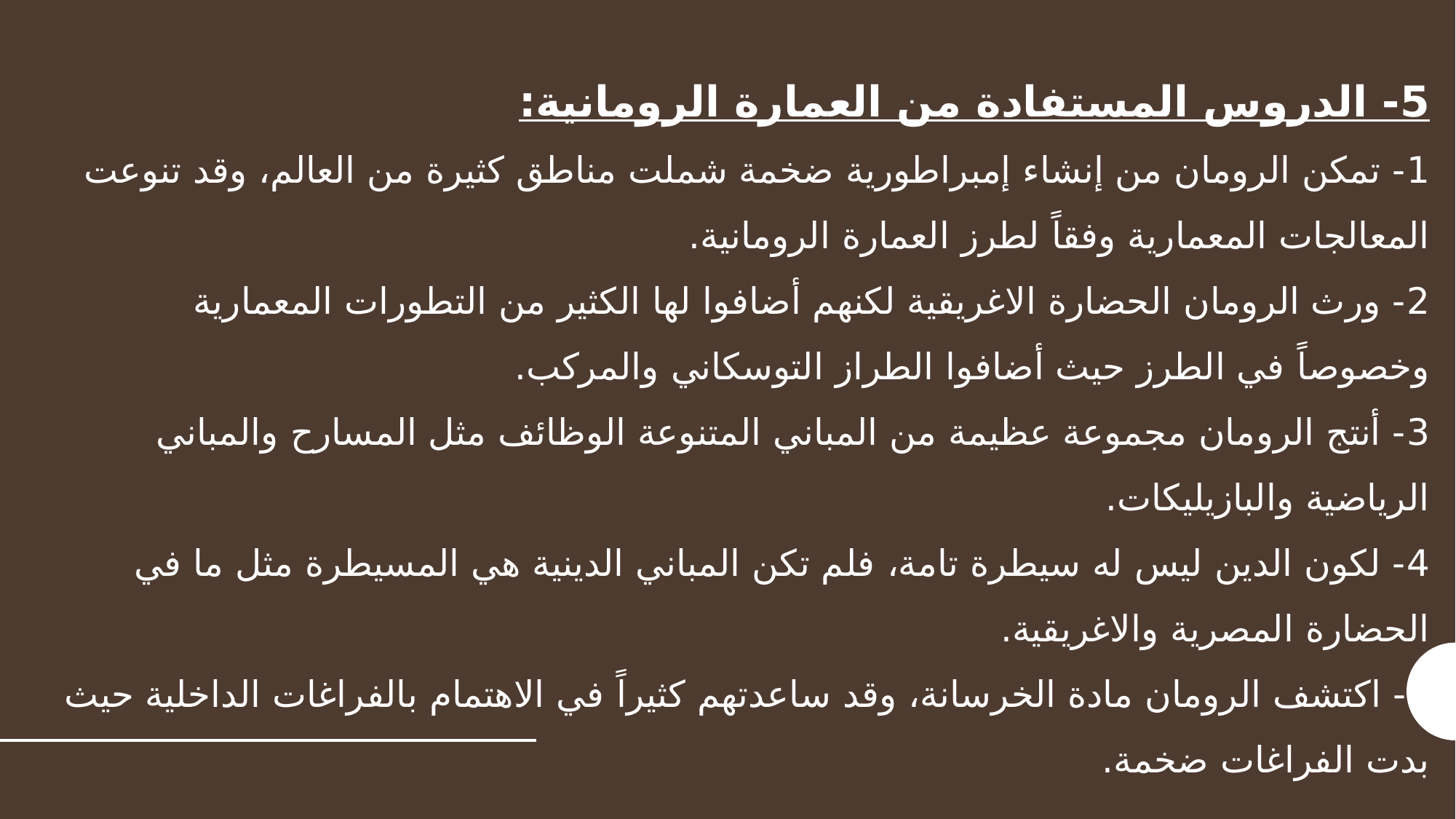

5- الدروس المستفادة من العمارة الرومانية:
1- تمكن الرومان من إنشاء إمبراطورية ضخمة شملت مناطق كثيرة من العالم، وقد تنوعت المعالجات المعمارية وفقاً لطرز العمارة الرومانية.
2- ورث الرومان الحضارة الاغريقية لكنهم أضافوا لها الكثير من التطورات المعمارية وخصوصاً في الطرز حيث أضافوا الطراز التوسكاني والمركب.
3- أنتج الرومان مجموعة عظيمة من المباني المتنوعة الوظائف مثل المسارح والمباني الرياضية والبازيليكات.
4- لكون الدين ليس له سيطرة تامة، فلم تكن المباني الدينية هي المسيطرة مثل ما في الحضارة المصرية والاغريقية.
5- اكتشف الرومان مادة الخرسانة، وقد ساعدتهم كثيراً في الاهتمام بالفراغات الداخلية حيث بدت الفراغات ضخمة.